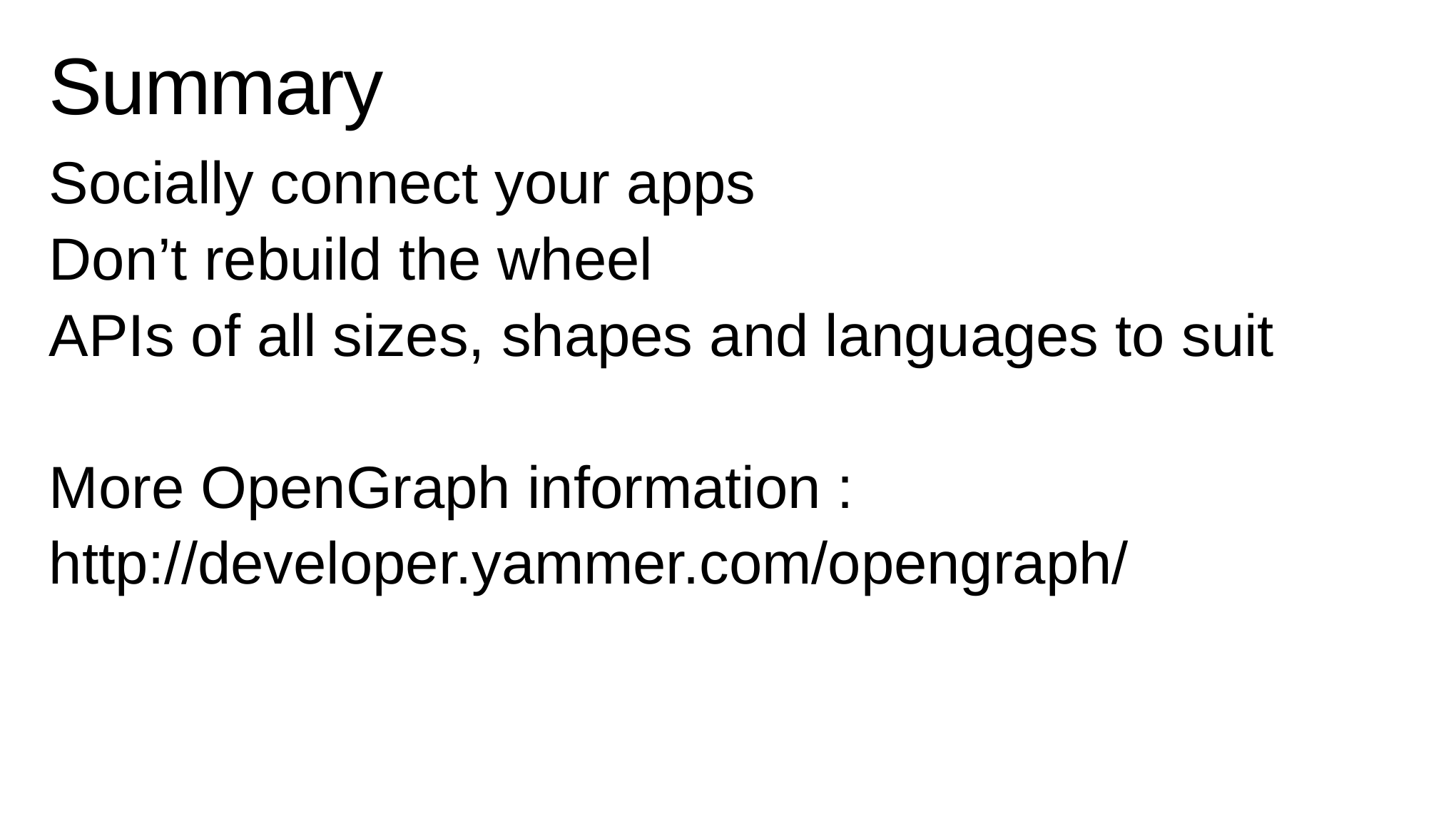

# Summary
Socially connect your apps
Don’t rebuild the wheel
APIs of all sizes, shapes and languages to suit

More OpenGraph information :
http://developer.yammer.com/opengraph/